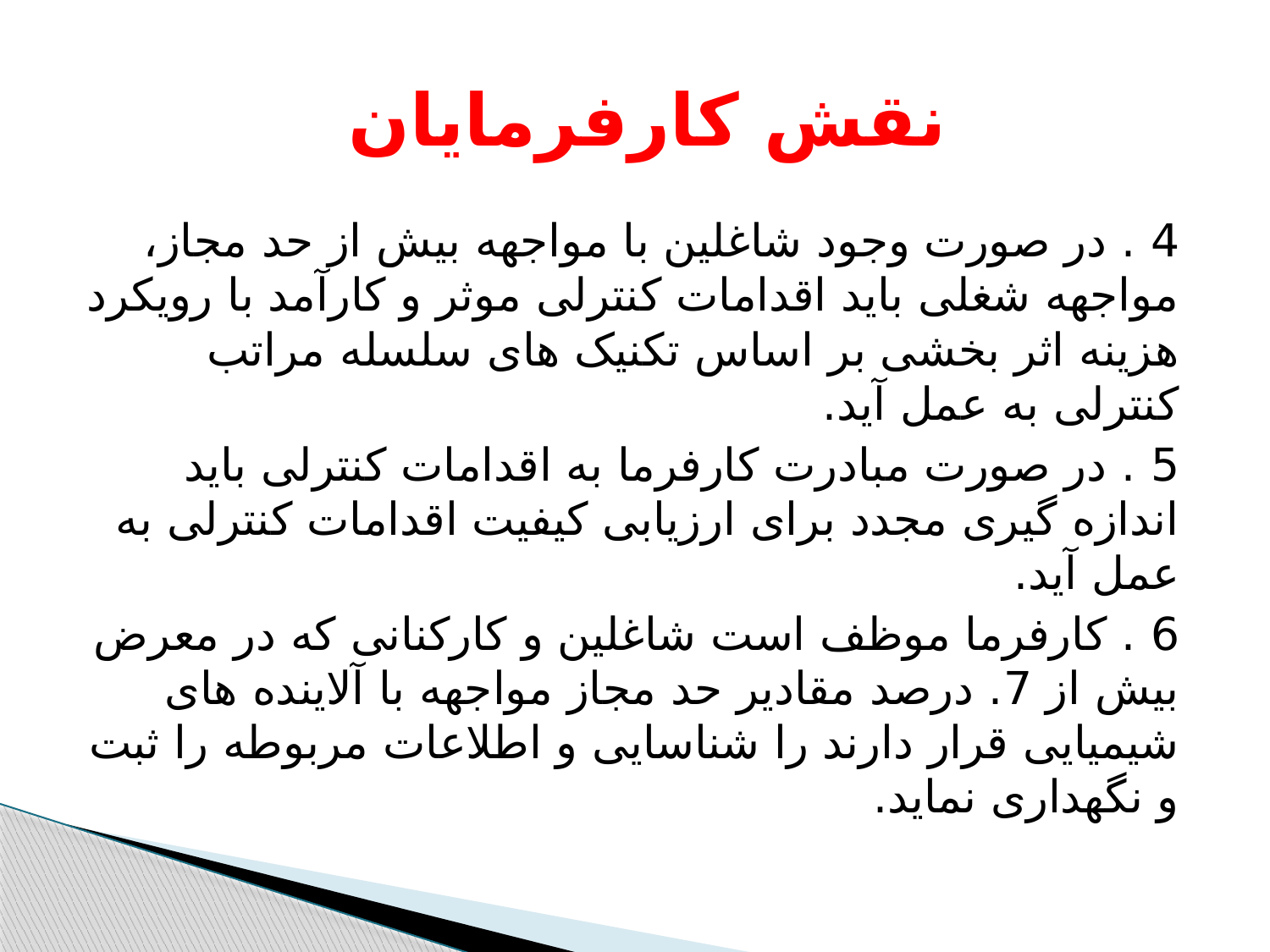

# نقش کارفرمایان
4 . در صورت وجود شاغلین با مواجهه بیش از حد مجاز، مواجهه شغلی باید اقدامات کنترلی موثر و کارآمد با رویکرد هزینه اثر بخشی بر اساس تکنیک های سلسله مراتب کنترلی به عمل آید.
5 . در صورت مبادرت کارفرما به اقدامات کنترلی باید اندازه گیری مجدد برای ارزیابی کیفیت اقدامات کنترلی به عمل آید.
6 . کارفرما موظف است شاغلین و کارکنانی که در معرض بیش از 7. درصد مقادیر حد مجاز مواجهه با آلاینده های شیمیایی قرار دارند را شناسایی و اطلاعات مربوطه را ثبت و نگهداری نماید.